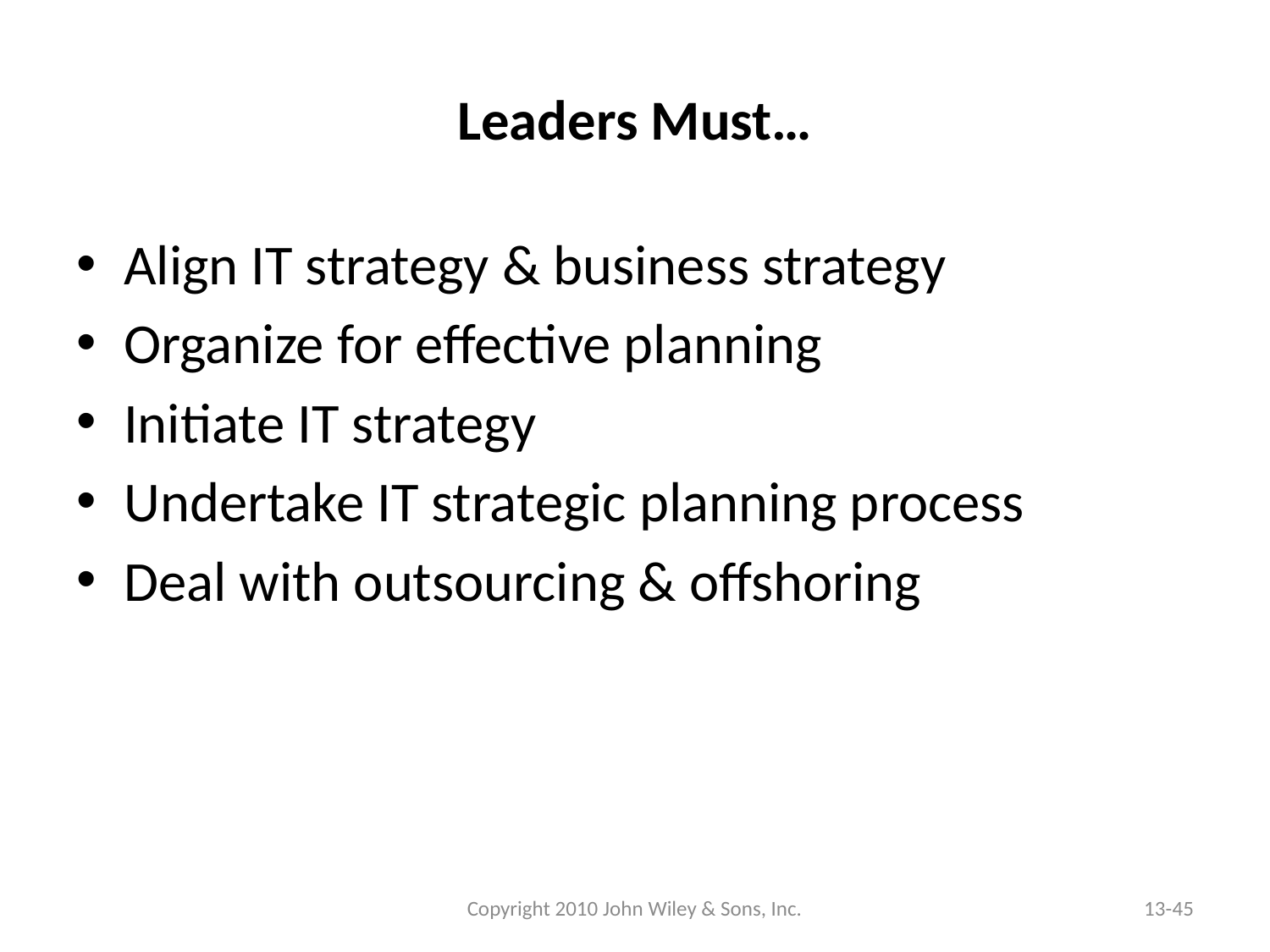

# Leaders Must…
Align IT strategy & business strategy
Organize for effective planning
Initiate IT strategy
Undertake IT strategic planning process
Deal with outsourcing & offshoring
Copyright 2010 John Wiley & Sons, Inc.
13-45